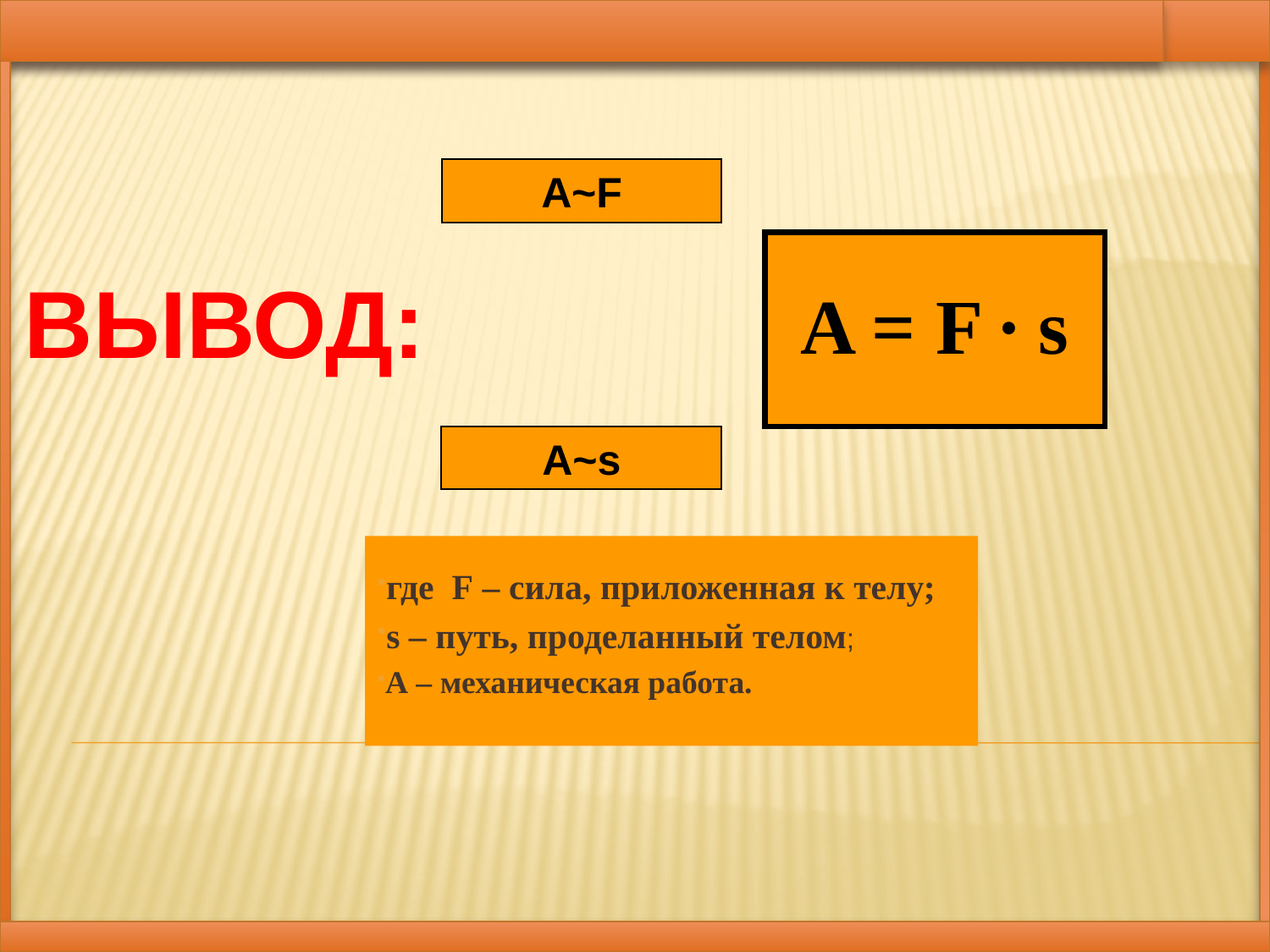

A~F

A = F ∙ s

Вывод:
A~s

где  F – сила, приложенная к телу;
s – путь, проделанный телом;
А – механическая работа.